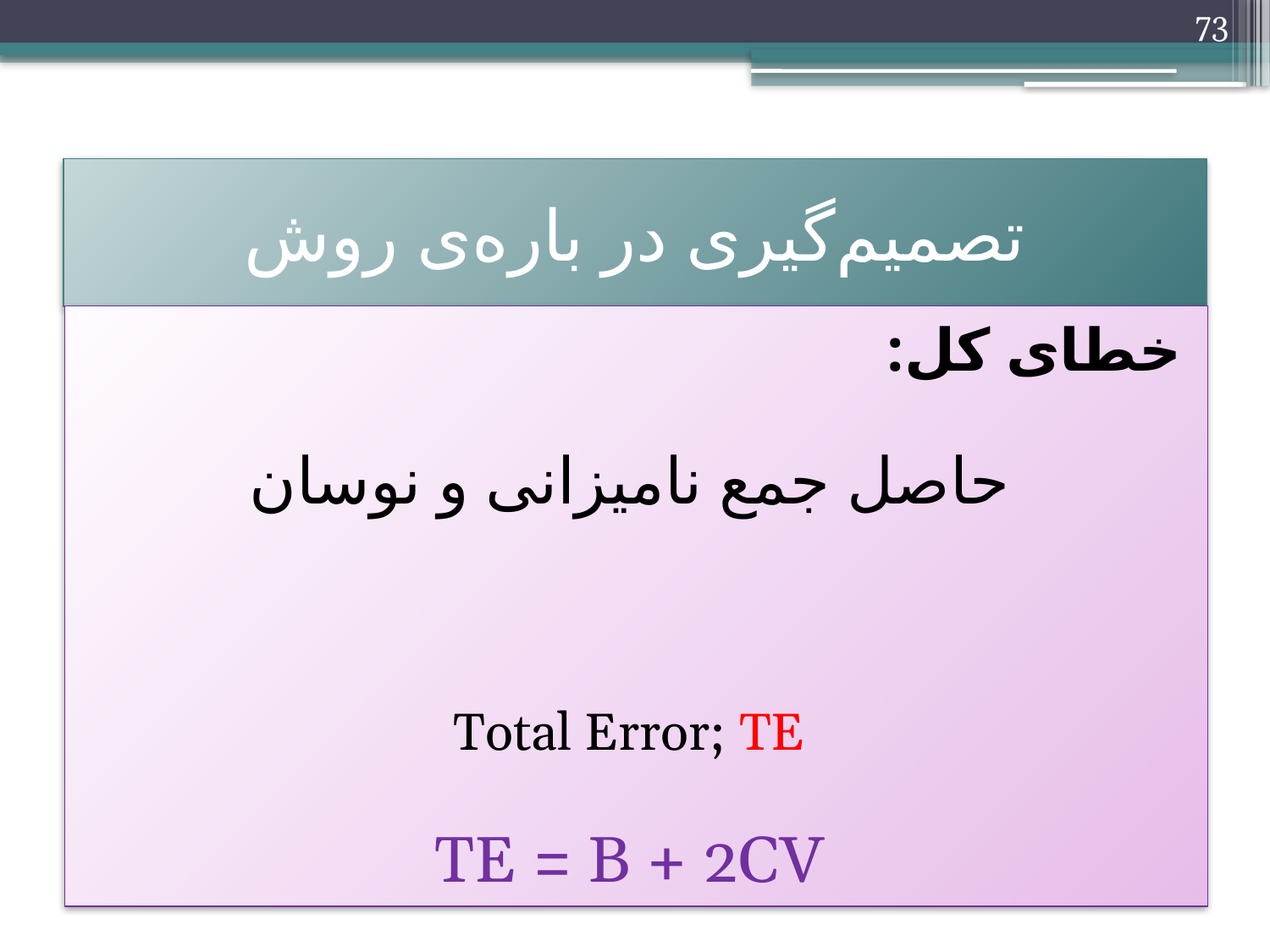

73
# تصمیم‌گیری در باره‌ی روش
خطای کل:
حاصل جمع نامیزانی و نوسان

Total Error; TE
TE = B + 2CV